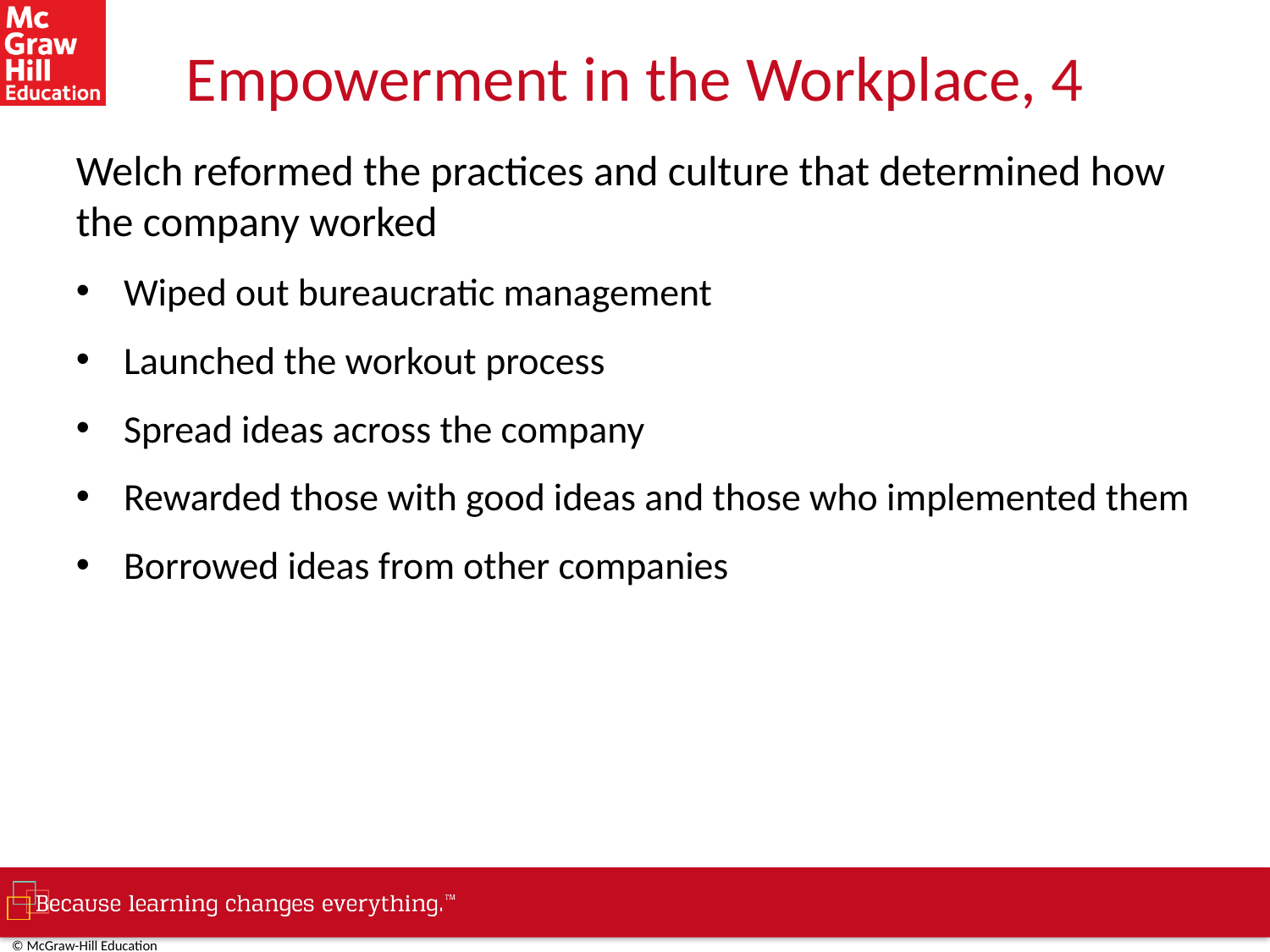

# Empowerment in the Workplace, 4
Welch reformed the practices and culture that determined how the company worked
Wiped out bureaucratic management
Launched the workout process
Spread ideas across the company
Rewarded those with good ideas and those who implemented them
Borrowed ideas from other companies